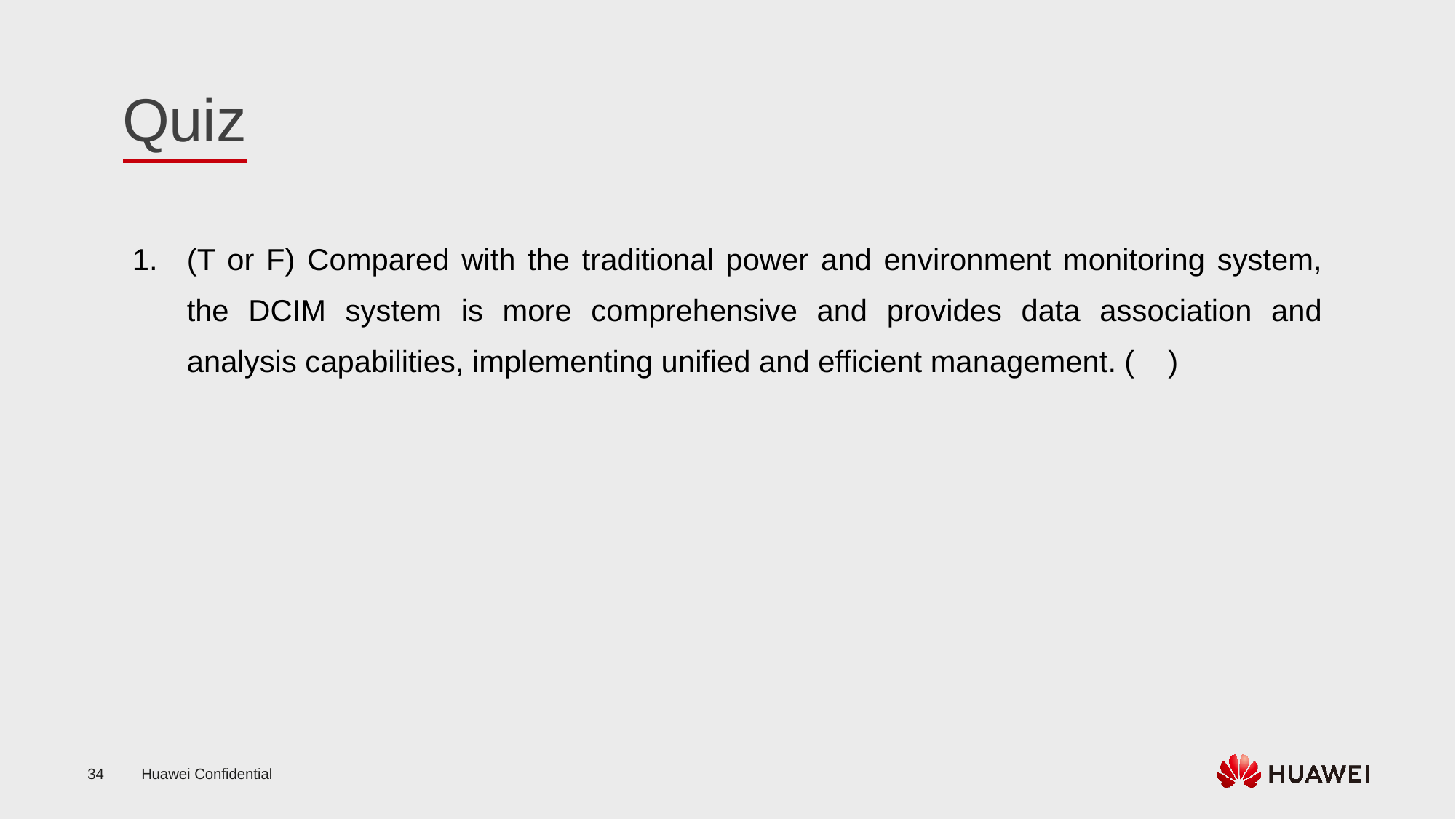

(T or F) Compared with the traditional power and environment monitoring system, the DCIM system is more comprehensive and provides data association and analysis capabilities, implementing unified and efficient management. (    )